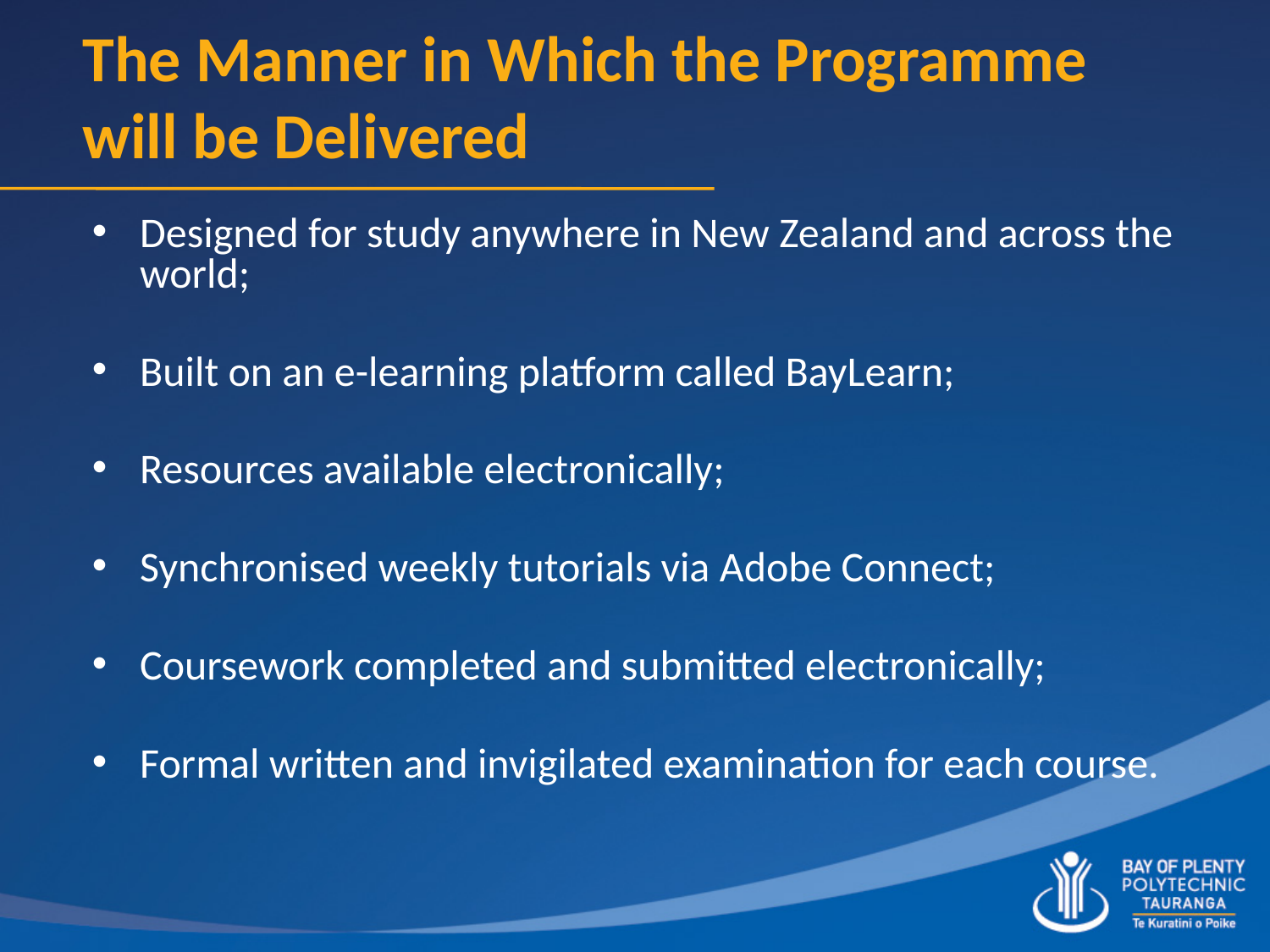

# The Manner in Which the Programme will be Delivered
Designed for study anywhere in New Zealand and across the world;

Built on an e-learning platform called BayLearn;

Resources available electronically;

Synchronised weekly tutorials via Adobe Connect;

Coursework completed and submitted electronically;

Formal written and invigilated examination for each course.